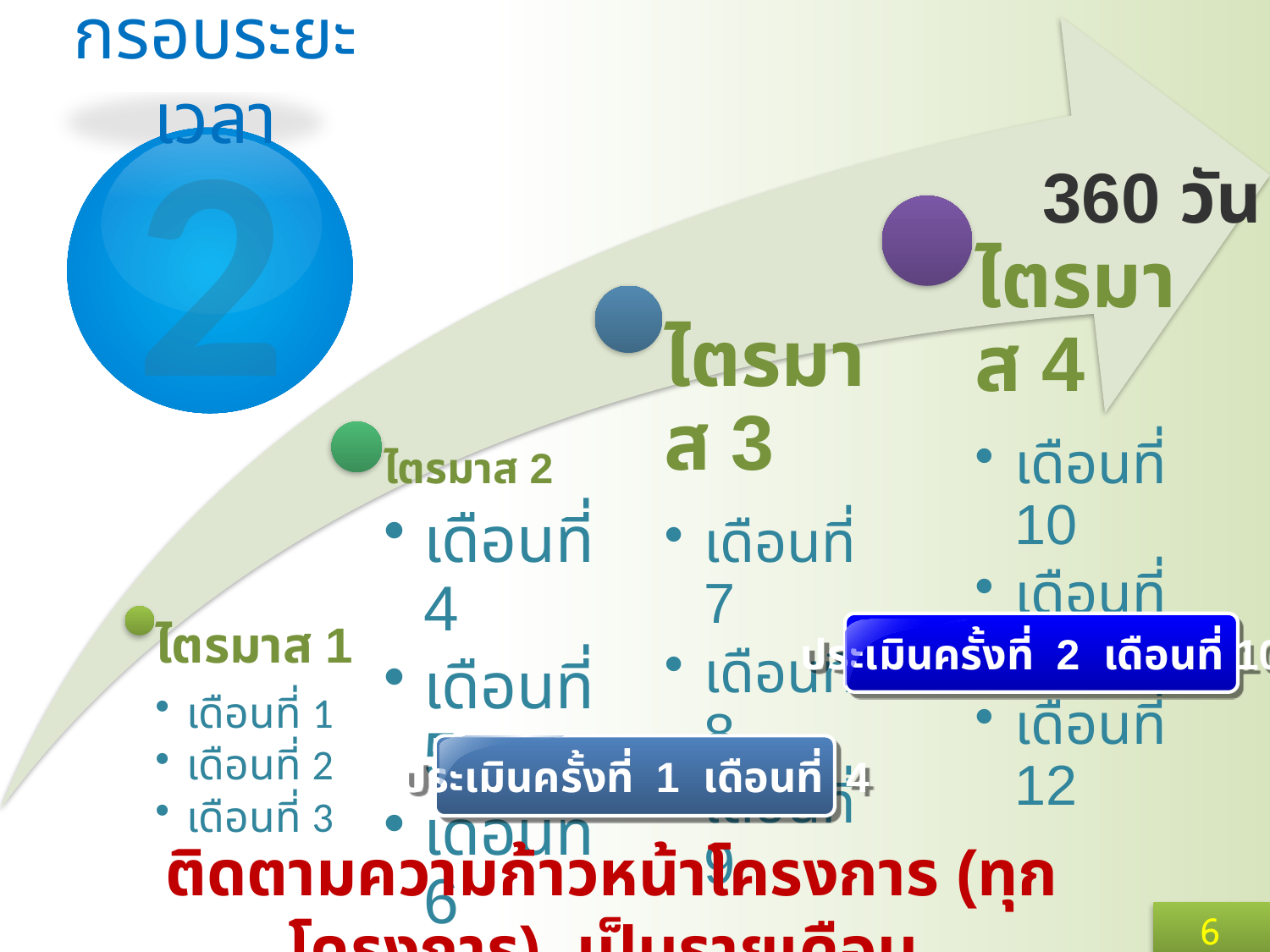

ไตรมาส 1
เดือนที่ 1
เดือนที่ 2
เดือนที่ 3
ไตรมาส 2
เดือนที่ 4
เดือนที่ 5
เดือนที่ 6
ไตรมาส 3
เดือนที่ 7
เดือนที่ 8
เดือนที่ 9
ไตรมาส 4
เดือนที่ 10
เดือนที่ 11
เดือนที่ 12
กรอบระยะเวลา
2

 360 วัน
ประเมินครั้งที่  2  เดือนที่ 10

ประเมินครั้งที่  1  เดือนที่  4

ติดตามความก้าวหน้าโครงการ (ทุกโครงการ)  เป็นรายเดือน
6